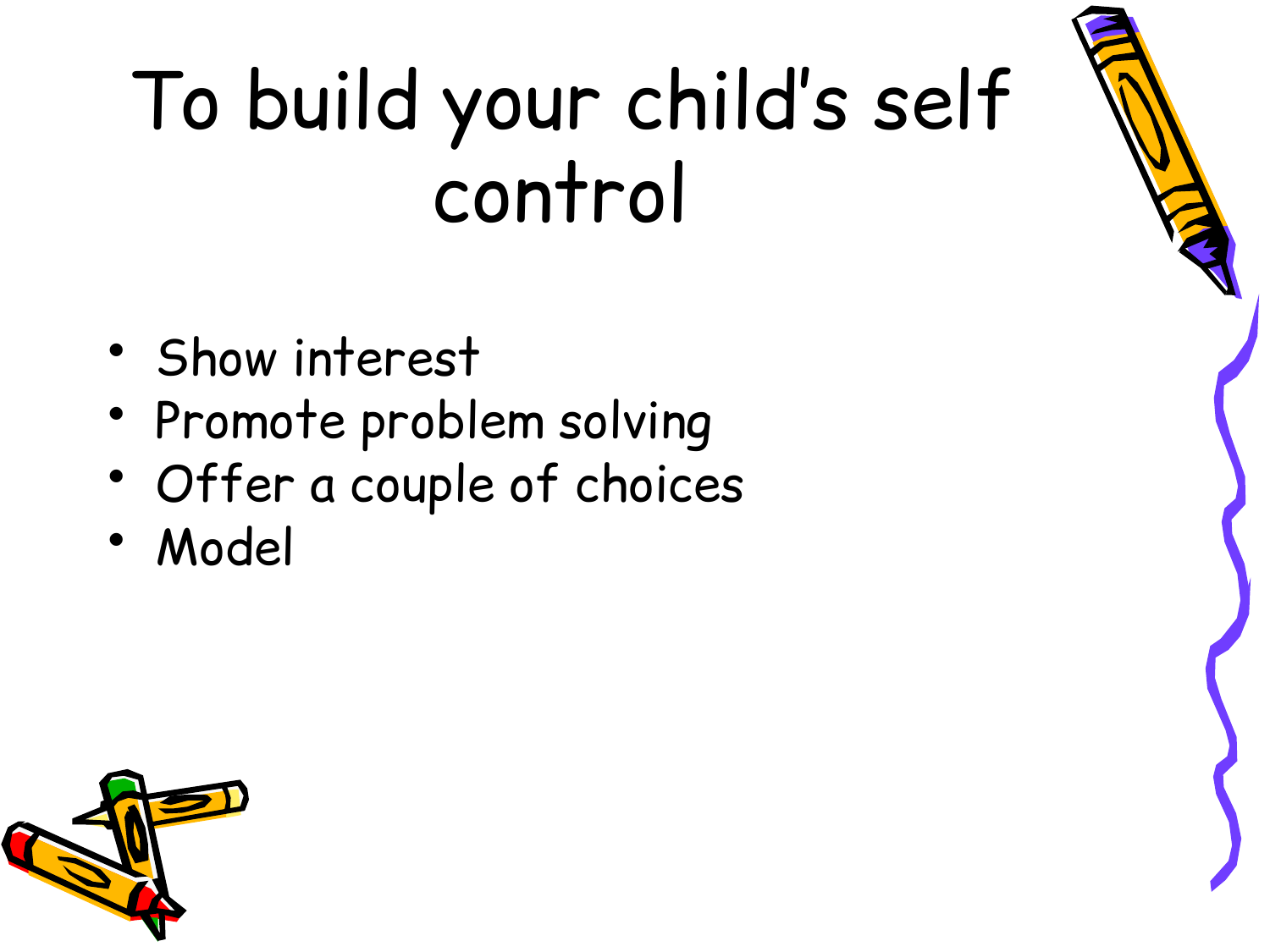

# To build your child’s self control
Show interest
Promote problem solving
Offer a couple of choices
Model